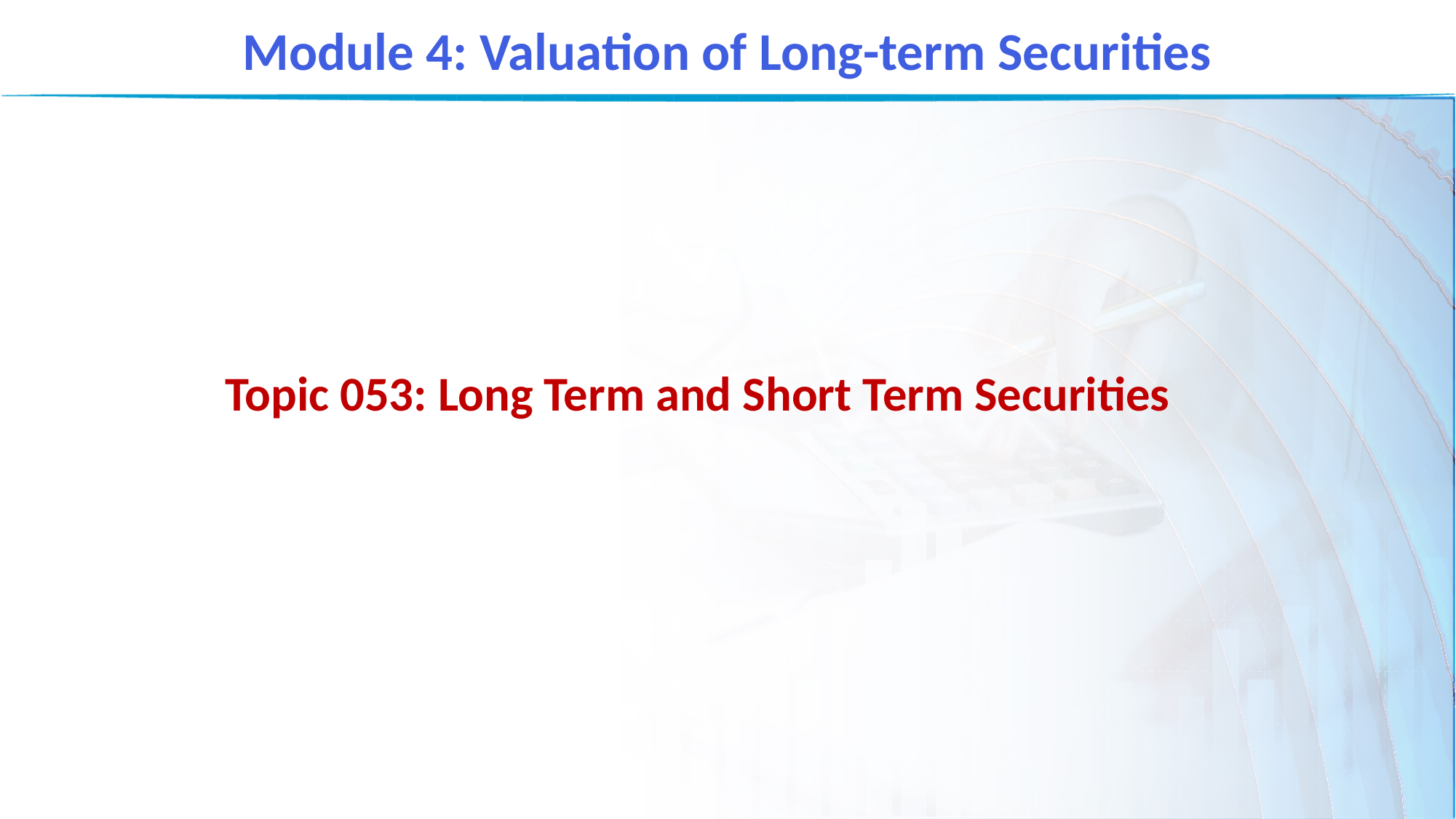

Module 4: Valuation of Long-term Securities
Topic 053: Long Term and Short Term Securities